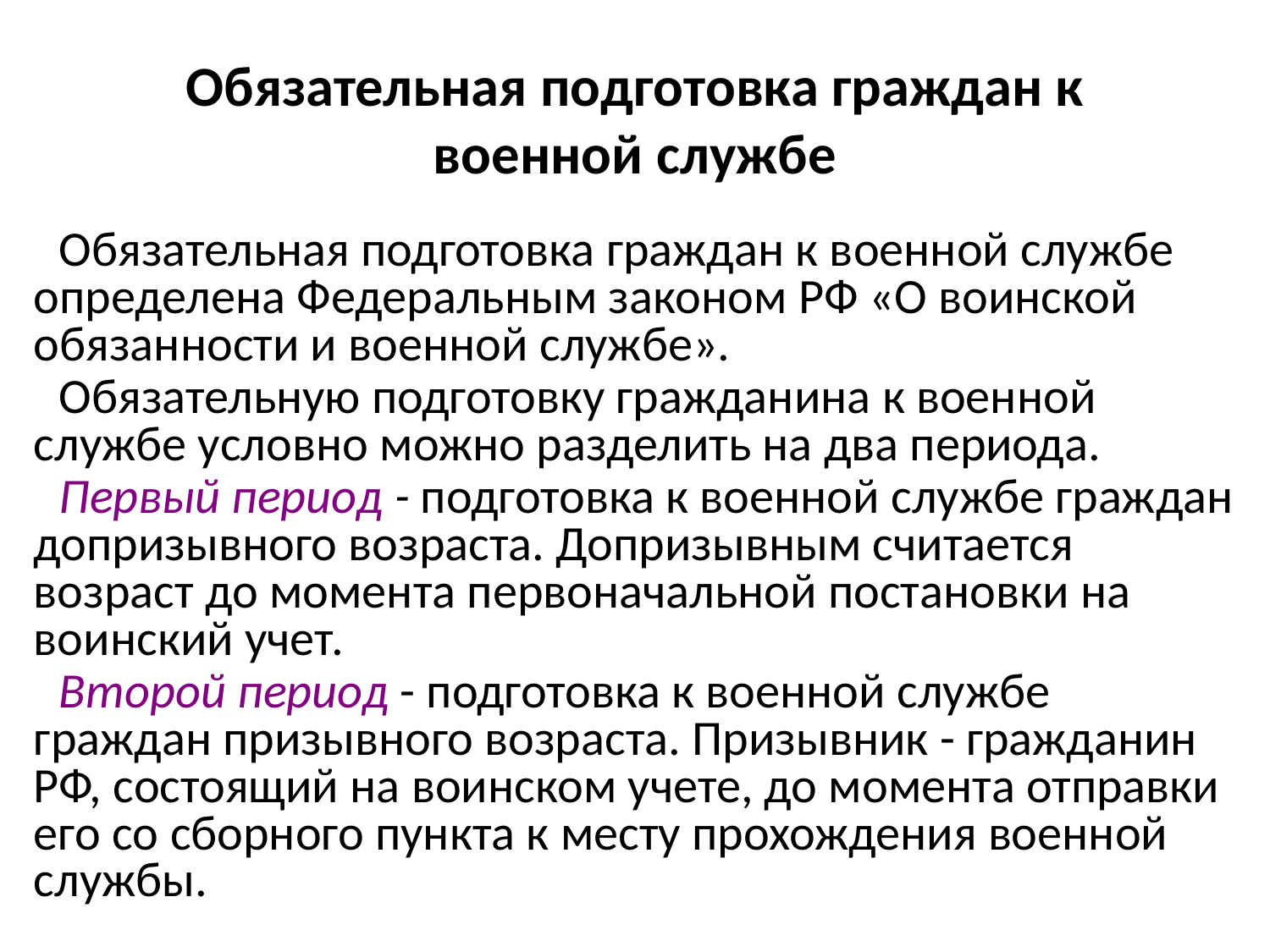

# Обязательная подготовка граждан к военной службе
Обязательная подготовка граждан к военной службе определена Федеральным законом РФ «О воинской обязанности и военной службе».
Обязательную подготовку гражданина к военной службе условно можно разделить на два периода.
Первый период - подготовка к военной службе граждан допризывного возраста. Допризывным считается возраст до момента первоначальной постановки на воинский учет.
Второй период - подготовка к военной службе граждан призывного возраста. Призывник - гражданин РФ, состоящий на воинском учете, до момента отправки его со сборного пункта к месту прохождения военной службы.